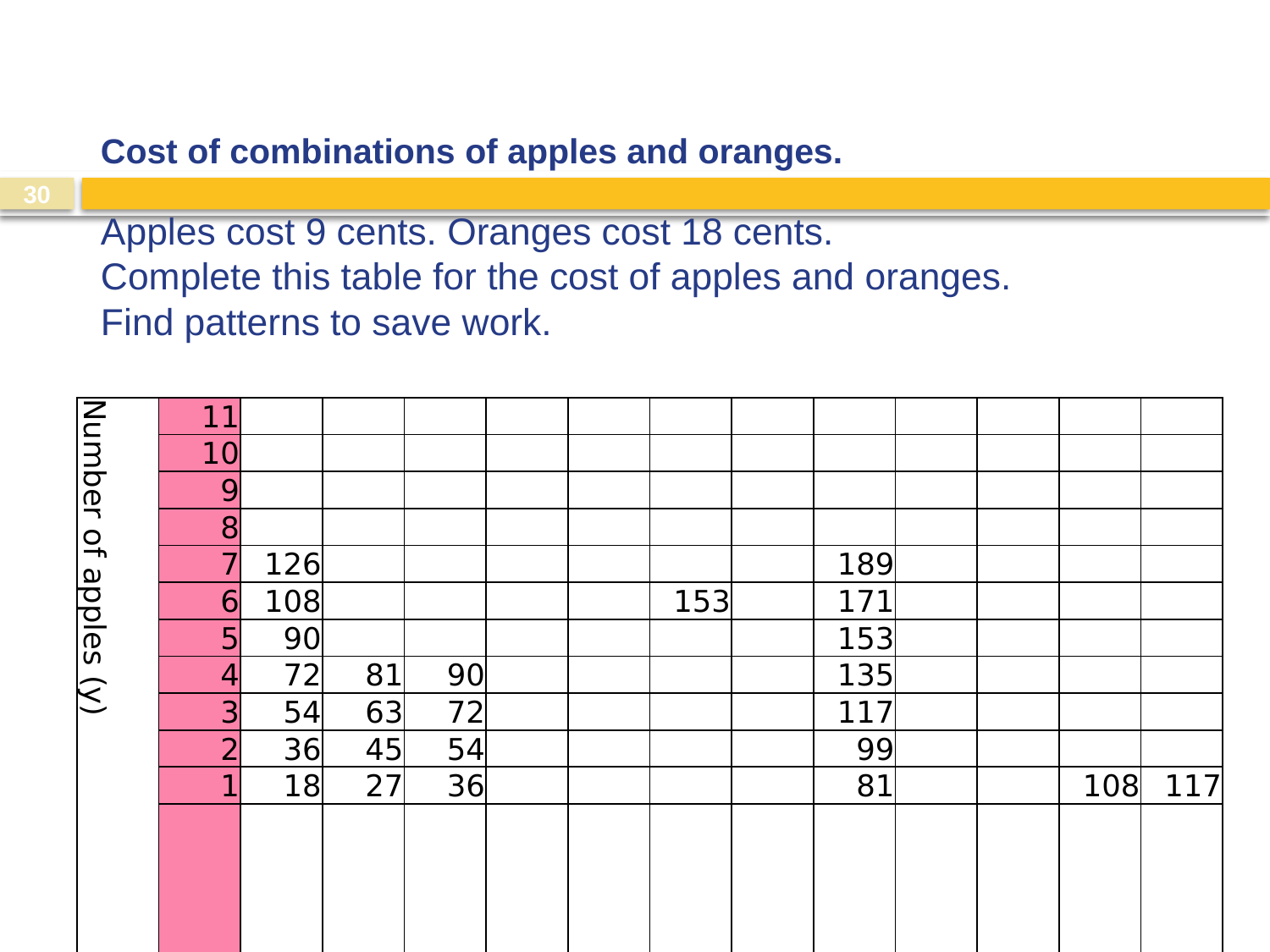

# Cost of combinations of apples and oranges. Apples cost 9 cents. Oranges cost 18 cents. Complete this table for the cost of apples and oranges. Find patterns to save work.
| Number of apples (y) | 11 |  |  |  |  |  |  |  |  |  |  |  |  |
| --- | --- | --- | --- | --- | --- | --- | --- | --- | --- | --- | --- | --- | --- |
|  | 10 |  |  |  |  |  |  |  |  |  |  |  |  |
|  | 9 |  |  |  |  |  |  |  |  |  |  |  |  |
|  | 8 |  |  |  |  |  |  |  |  |  |  |  |  |
|  | 7 | 126 |  |  |  |  |  |  | 189 |  |  |  |  |
|  | 6 | 108 |  |  |  |  | 153 |  | 171 |  |  |  |  |
|  | 5 | 90 |  |  |  |  |  |  | 153 |  |  |  |  |
|  | 4 | 72 | 81 | 90 |  |  |  |  | 135 |  |  |  |  |
|  | 3 | 54 | 63 | 72 |  |  |  |  | 117 |  |  |  |  |
|  | 2 | 36 | 45 | 54 |  |  |  |  | 99 |  |  |  |  |
|  | 1 | 18 | 27 | 36 |  |  |  |  | 81 |  |  | 108 | 117 |
|  | 0 | 0 | 9 | 18 |  |  |  |  | 63 |  |  | 90 | 99 |
|  |  | 0 | 1 | 2 | 3 | 4 | 5 | 6 | 7 | 8 | 9 | 10 | 11 |
|  |  | Number of oranges (x) |  |  |  |  |  |  |  |  |  |  |  |
30